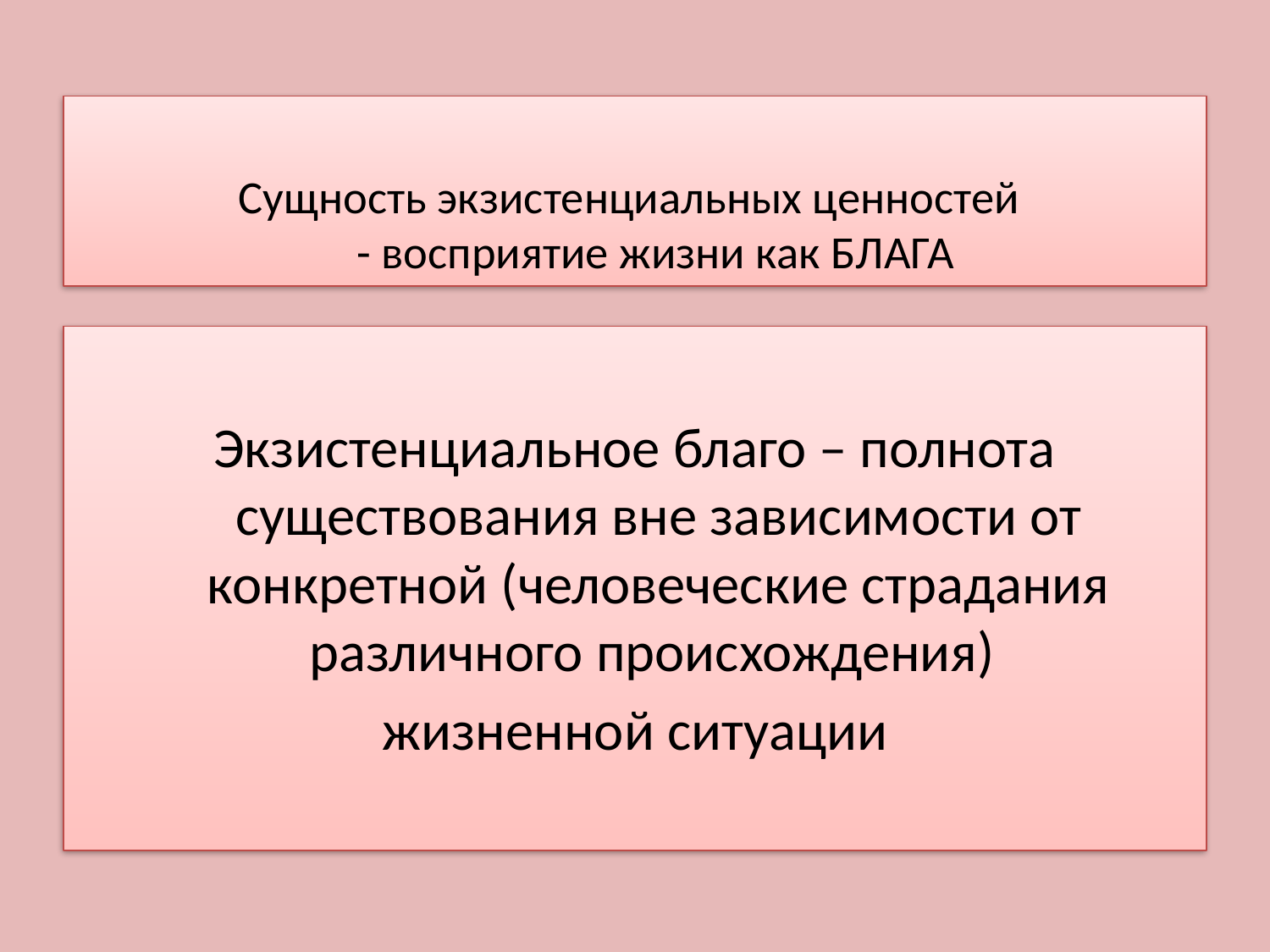

Сущность экзистенциальных ценностей
- восприятие жизни как БЛАГА

Экзистенциальное благо – полнота существования вне зависимости от конкретной (человеческие страдания различного происхождения)
жизненной ситуации